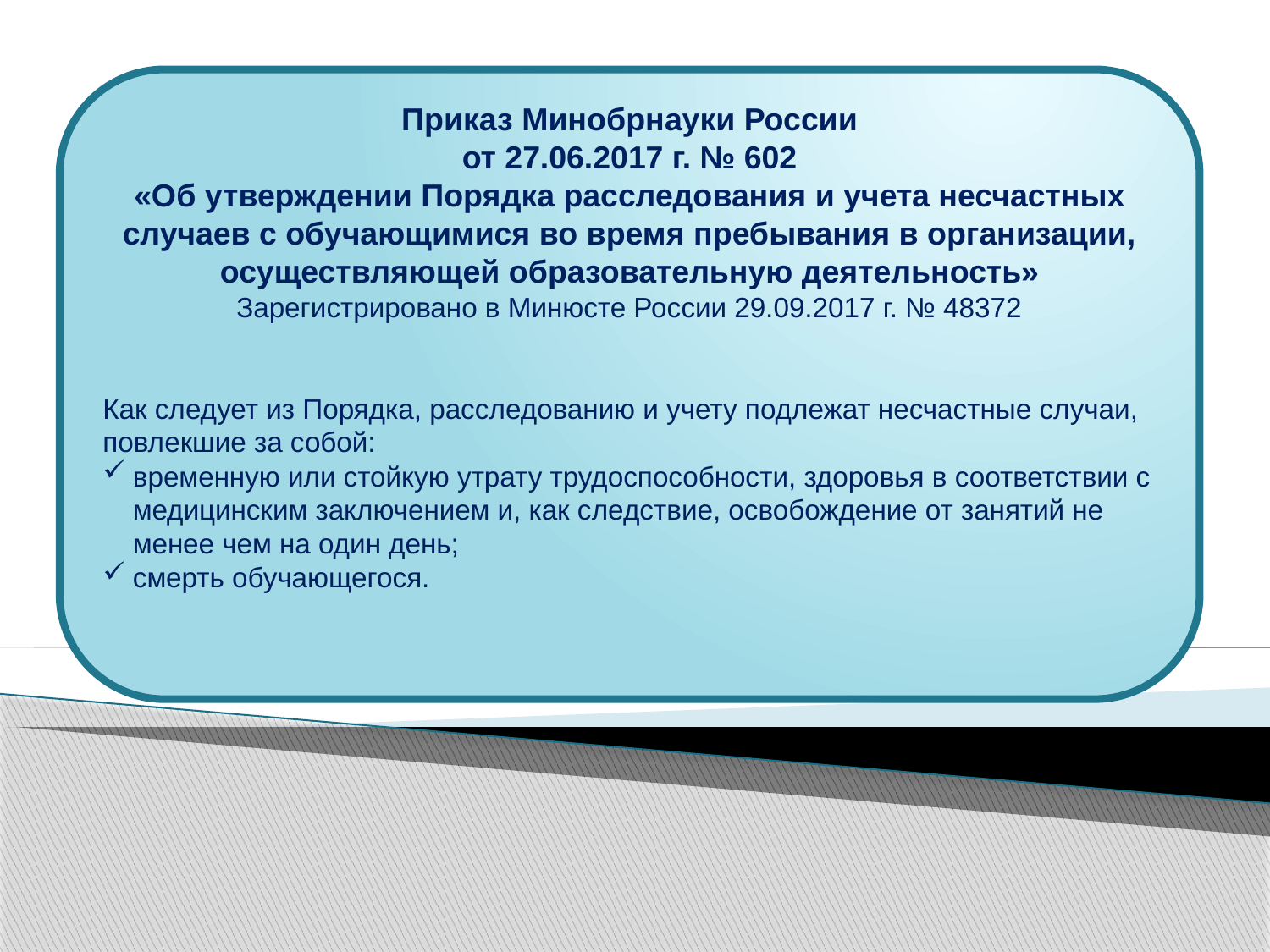

Приказ Минобрнауки России
от 27.06.2017 г. № 602
«Об утверждении Порядка расследования и учета несчастных случаев с обучающимися во время пребывания в организации, осуществляющей образовательную деятельность»
Зарегистрировано в Минюсте России 29.09.2017 г. № 48372

Как следует из Порядка, расследованию и учету подлежат несчастные случаи, повлекшие за собой:
временную или стойкую утрату трудоспособности, здоровья в соответствии с медицинским заключением и, как следствие, освобождение от занятий не менее чем на один день;
смерть обучающегося.